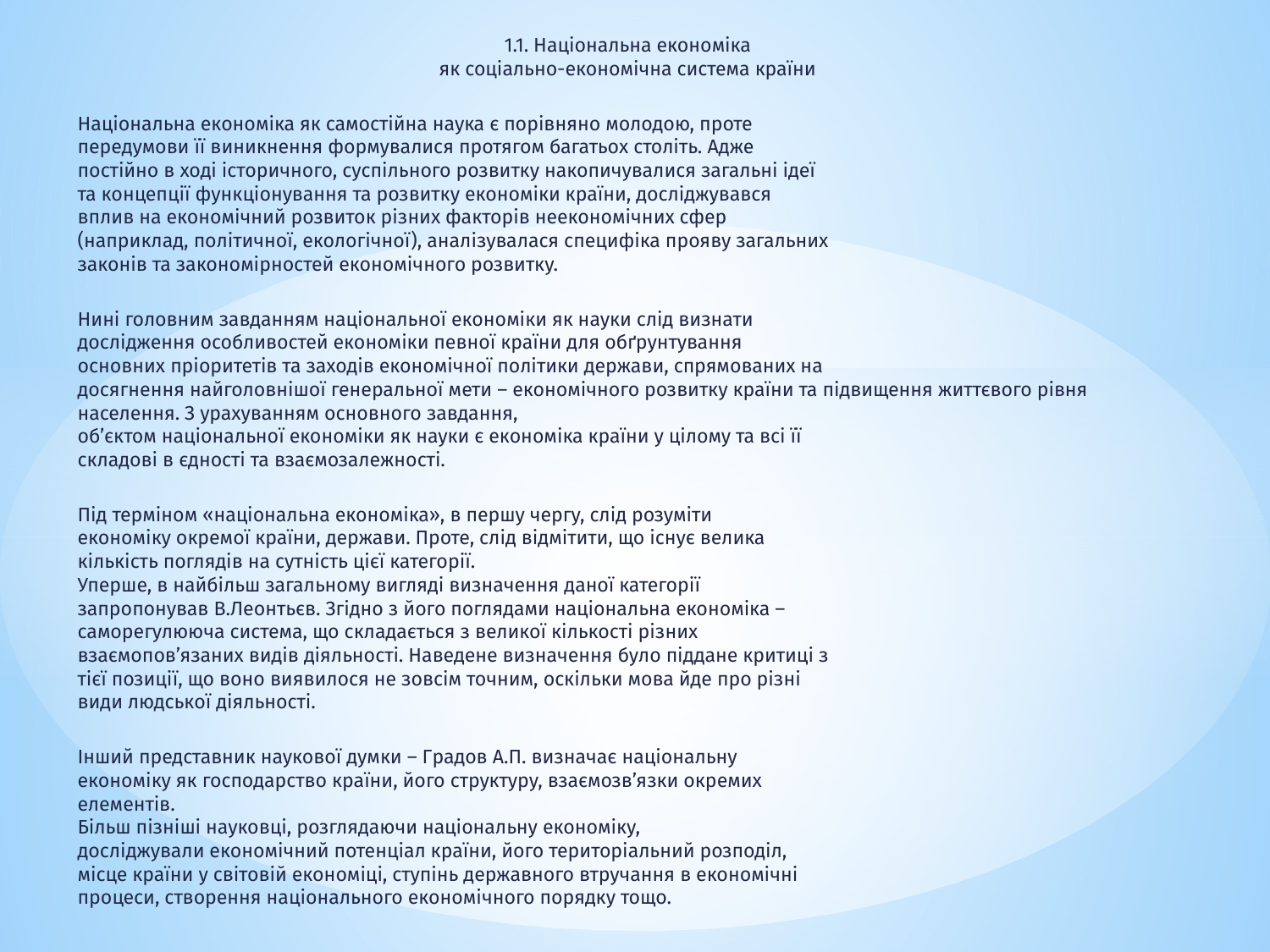

1.1. Національна економіка
як соціально-економічна система країни
Національна економіка як самостійна наука є порівняно молодою, проте
передумови її виникнення формувалися протягом багатьох століть. Адже
постійно в ході історичного, суспільного розвитку накопичувалися загальні ідеї
та концепції функціонування та розвитку економіки країни, досліджувався
вплив на економічний розвиток різних факторів неекономічних сфер
(наприклад, політичної, екологічної), аналізувалася специфіка прояву загальних
законів та закономірностей економічного розвитку.
Нині головним завданням національної економіки як науки слід визнати
дослідження особливостей економіки певної країни для обґрунтування
основних пріоритетів та заходів економічної політики держави, спрямованих на
досягнення найголовнішої генеральної мети – економічного розвитку країни та підвищення життєвого рівня населення. З урахуванням основного завдання,
об’єктом національної економіки як науки є економіка країни у цілому та всі її
складові в єдності та взаємозалежності.
Під терміном «національна економіка», в першу чергу, слід розуміти
економіку окремої країни, держави. Проте, слід відмітити, що існує велика
кількість поглядів на сутність цієї категорії.
Уперше, в найбільш загальному вигляді визначення даної категорії
запропонував В.Леонтьєв. Згідно з його поглядами національна економіка –
саморегулююча система, що складається з великої кількості різних
взаємопов’язаних видів діяльності. Наведене визначення було піддане критиці з
тієї позиції, що воно виявилося не зовсім точним, оскільки мова йде про різні
види людської діяльності.
Інший представник наукової думки – Градов А.П. визначає національну
економіку як господарство країни, його структуру, взаємозв’язки окремих
елементів.
Більш пізніші науковці, розглядаючи національну економіку,
досліджували економічний потенціал країни, його територіальний розподіл,
місце країни у світовій економіці, ступінь державного втручання в економічні
процеси, створення національного економічного порядку тощо.